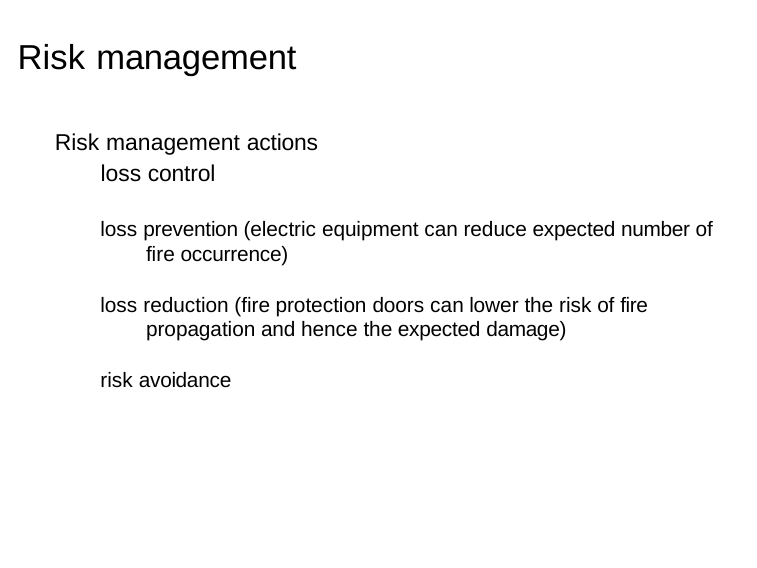

# Risk management
Risk management actions loss control

loss prevention (electric equipment can reduce expected number of fire occurrence)

loss reduction (fire protection doors can lower the risk of fire propagation and hence the expected damage)

risk avoidance